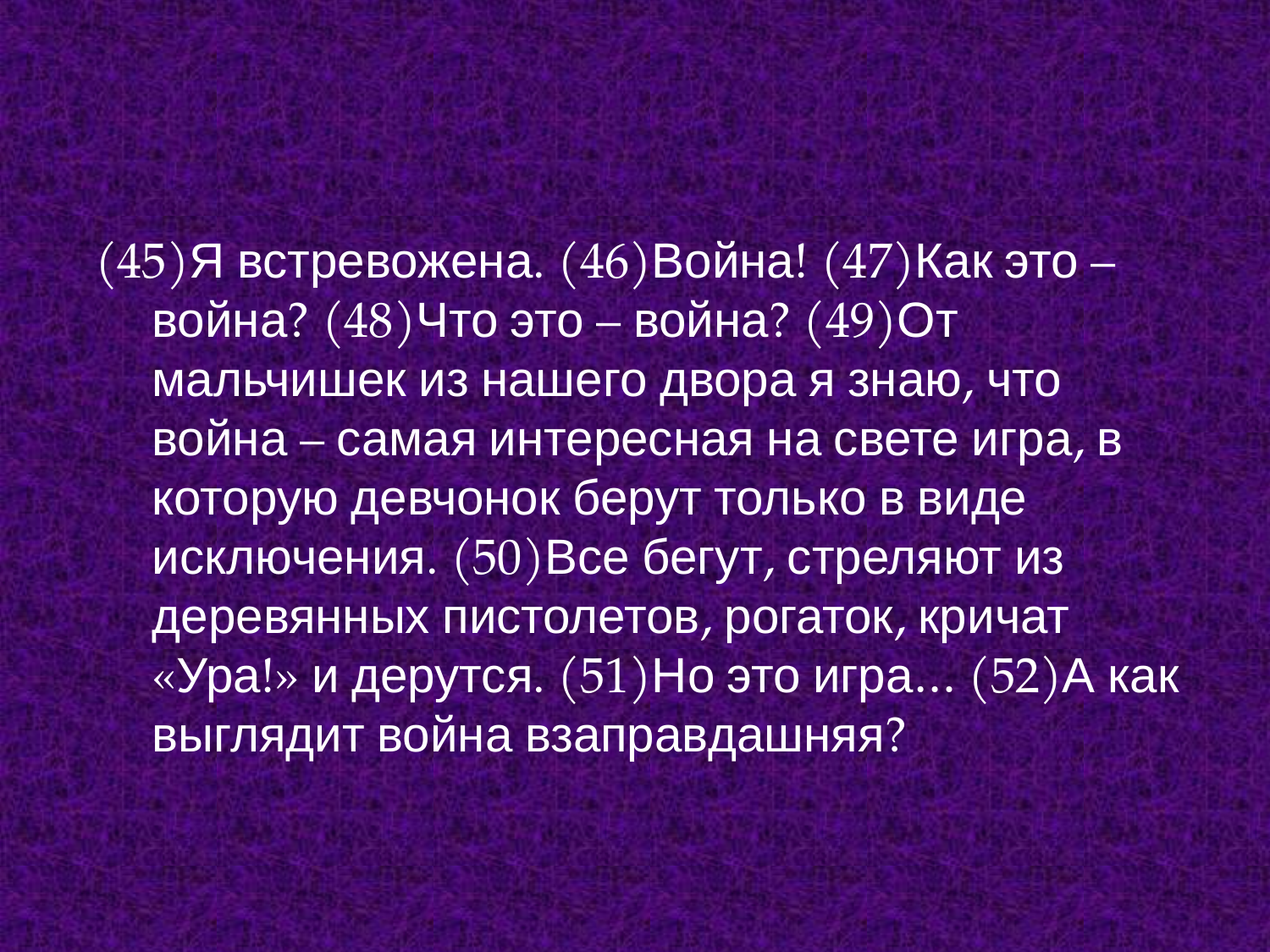

(45)Я встревожена. (46)Война! (47)Как это – война? (48)Что это – война? (49)От мальчишек из нашего двора я знаю, что война – самая интересная на свете игра, в которую девчонок берут только в виде исключения. (50)Все бегут, стреляют из деревянных пистолетов, рогаток, кричат «Ура!» и дерутся. (51)Но это игра… (52)А как выглядит война взаправдашняя?